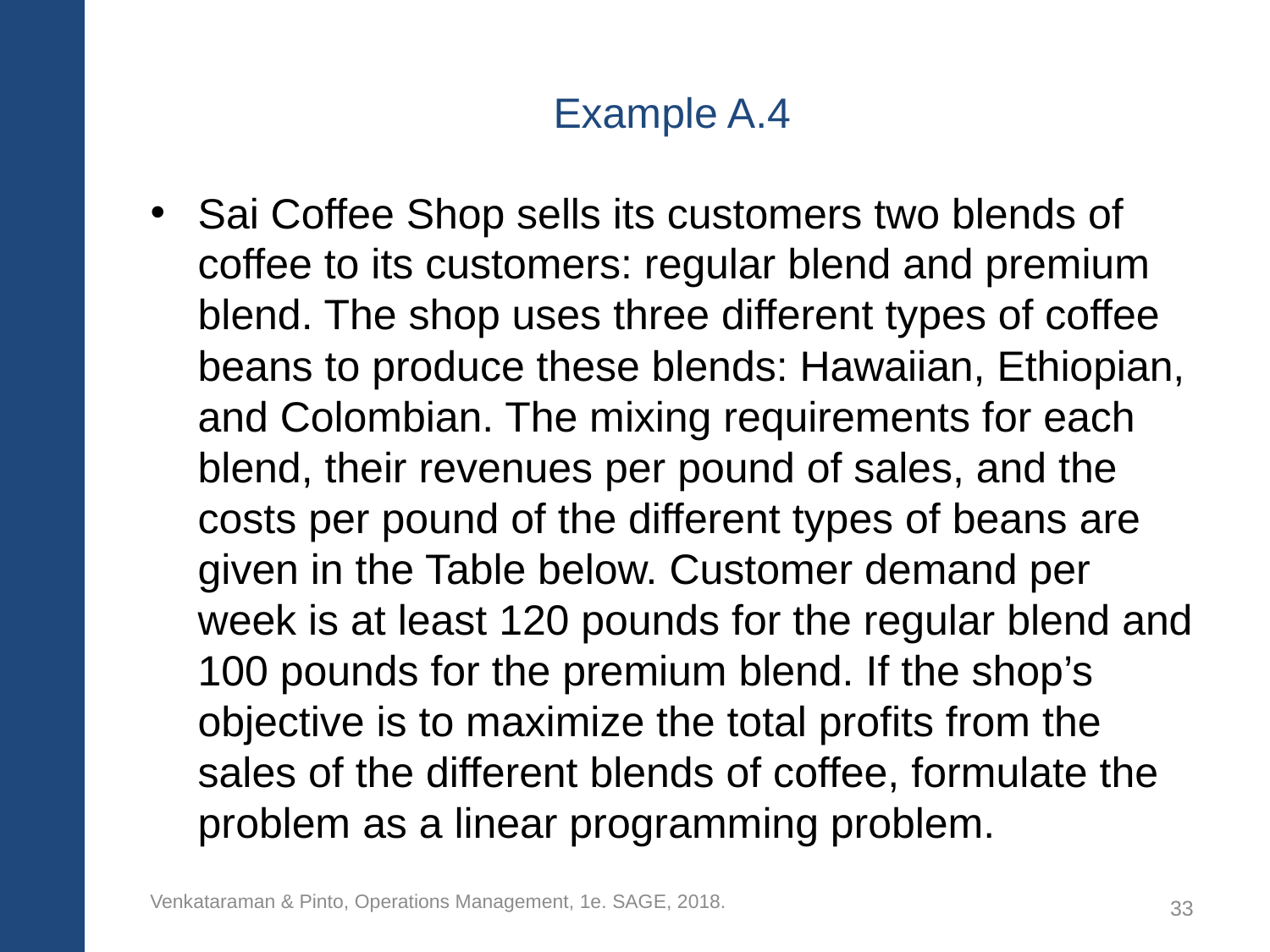

# Example A.4
Sai Coffee Shop sells its customers two blends of coffee to its customers: regular blend and premium blend. The shop uses three different types of coffee beans to produce these blends: Hawaiian, Ethiopian, and Colombian. The mixing requirements for each blend, their revenues per pound of sales, and the costs per pound of the different types of beans are given in the Table below. Customer demand per week is at least 120 pounds for the regular blend and 100 pounds for the premium blend. If the shop’s objective is to maximize the total profits from the sales of the different blends of coffee, formulate the problem as a linear programming problem.
Venkataraman & Pinto, Operations Management, 1e. SAGE, 2018.
33